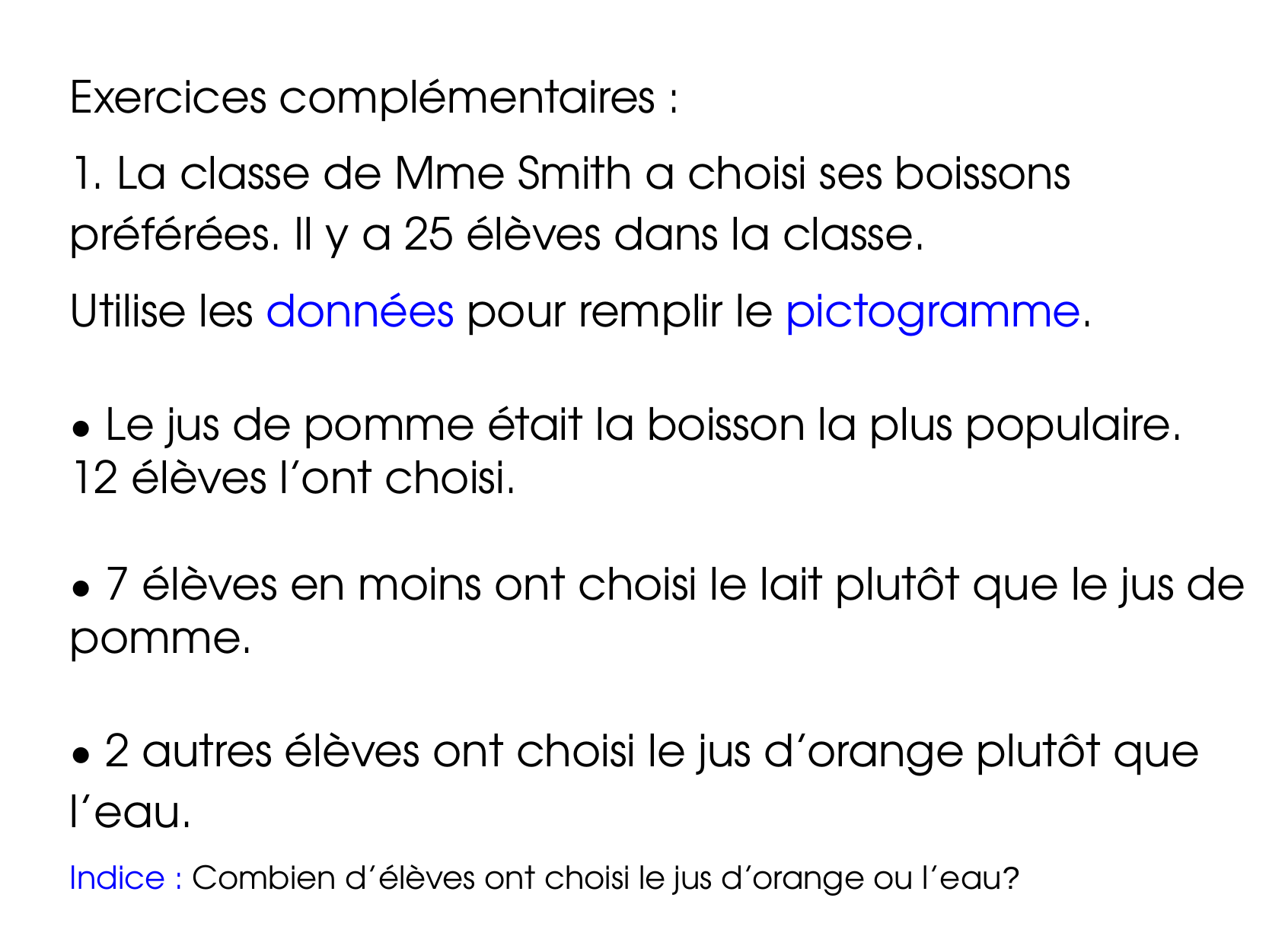

Exercices complémentaires :
1. La classe de Mme Smith a choisi ses boissons préférées. Il y a 25 élèves dans la classe.
Utilise les données pour remplir le pictogramme.
• Le jus de pomme était la boisson la plus populaire. 12 élèves l’ont choisi.

• 7 élèves en moins ont choisi le lait plutôt que le jus de pomme.

• 2 autres élèves ont choisi le jus d’orange plutôt que l’eau.
Indice : Combien d’élèves ont choisi le jus d’orange ou l’eau?